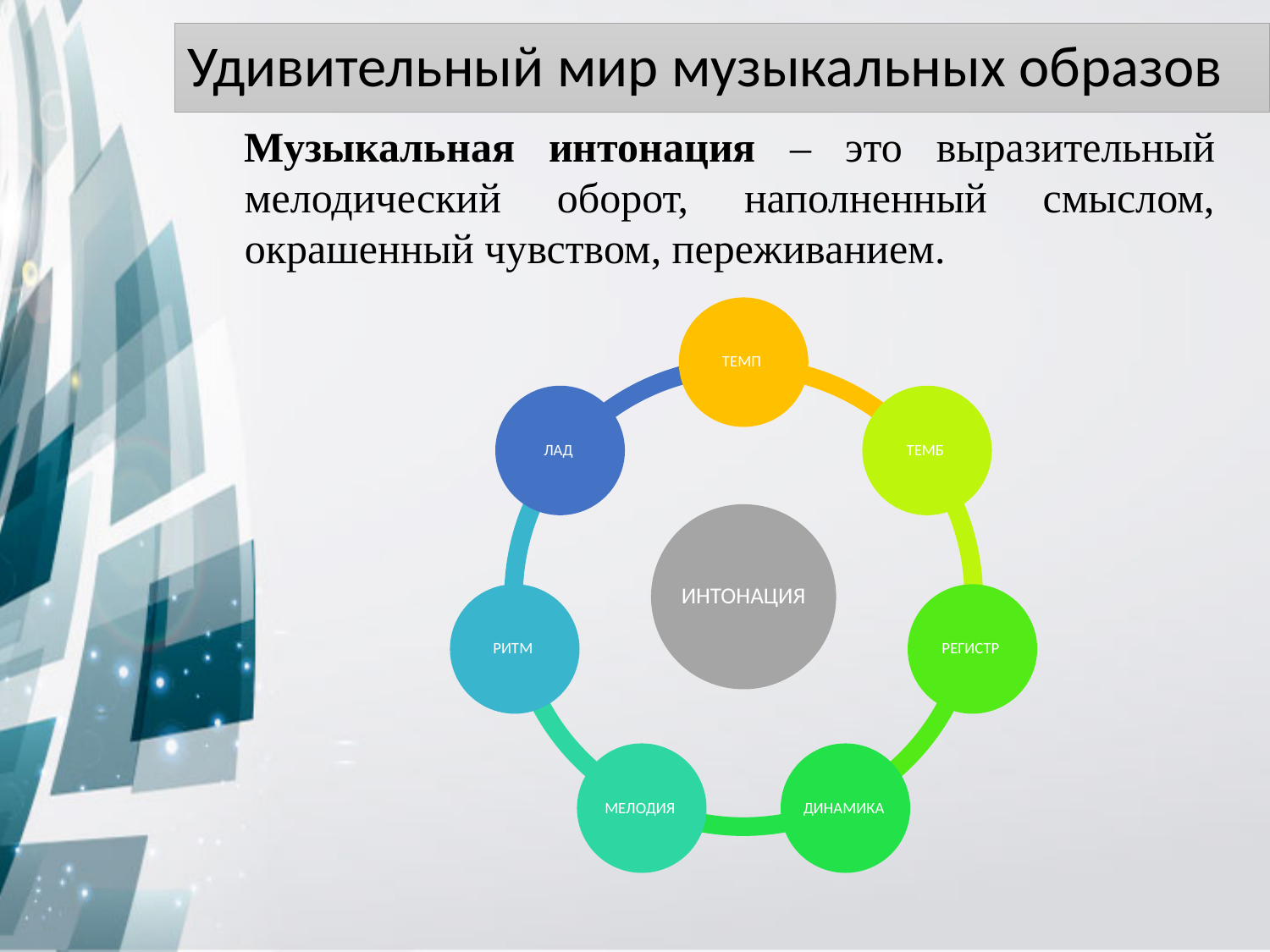

# Удивительный мир музыкальных образов
Музыкальная интонация – это выразительный мелодический оборот, наполненный смыслом, окрашенный чувством, переживанием.
ИНТОНАЦИЯ
ТЕМП
ТЕМБ
РЕГИСТР
ДИНАМИКА
МЕЛОДИЯ
РИТМ
ЛАД